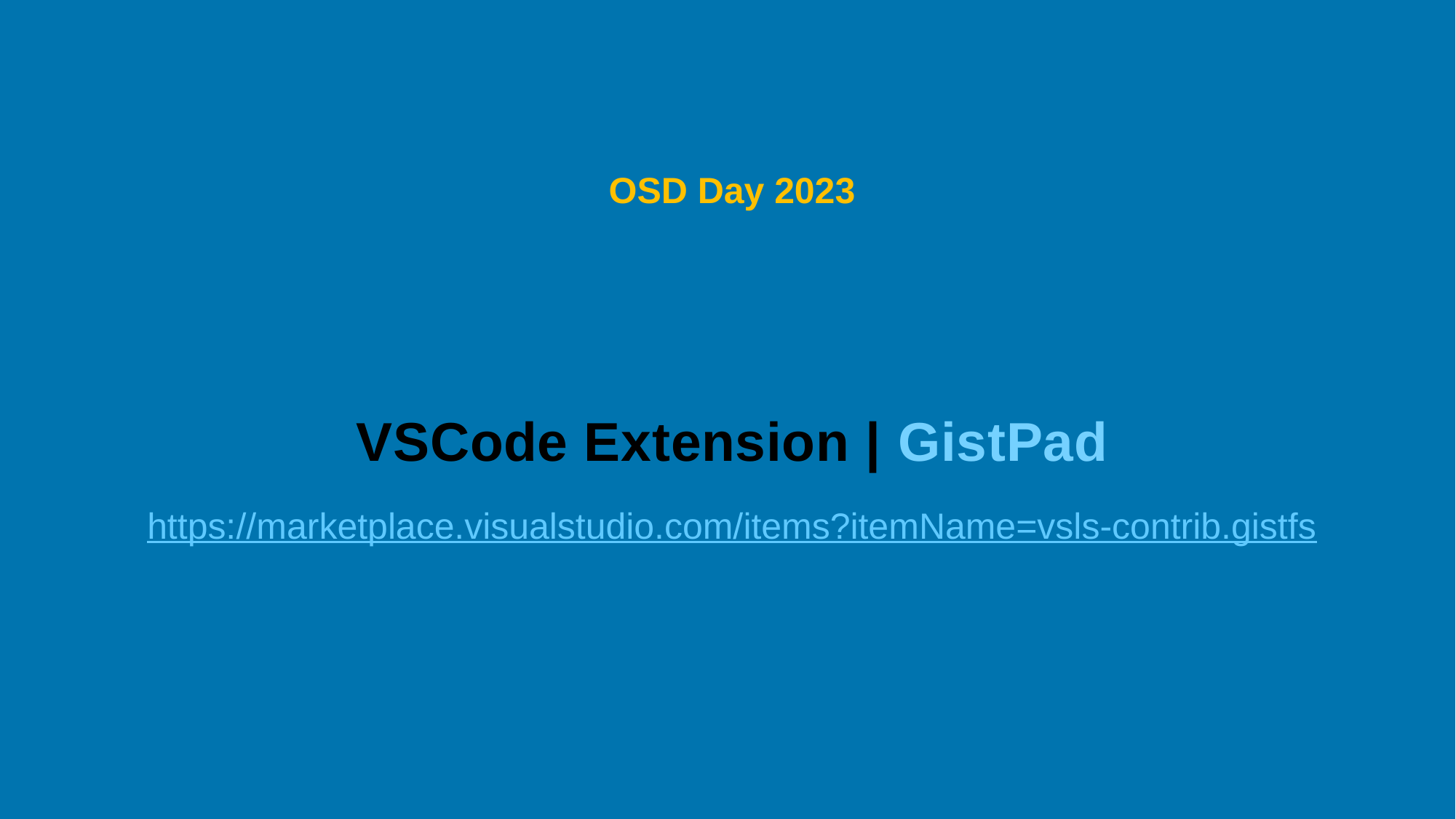

OSD Day 2023
# VSCode Extension | GistPad
https://marketplace.visualstudio.com/items?itemName=vsls-contrib.gistfs